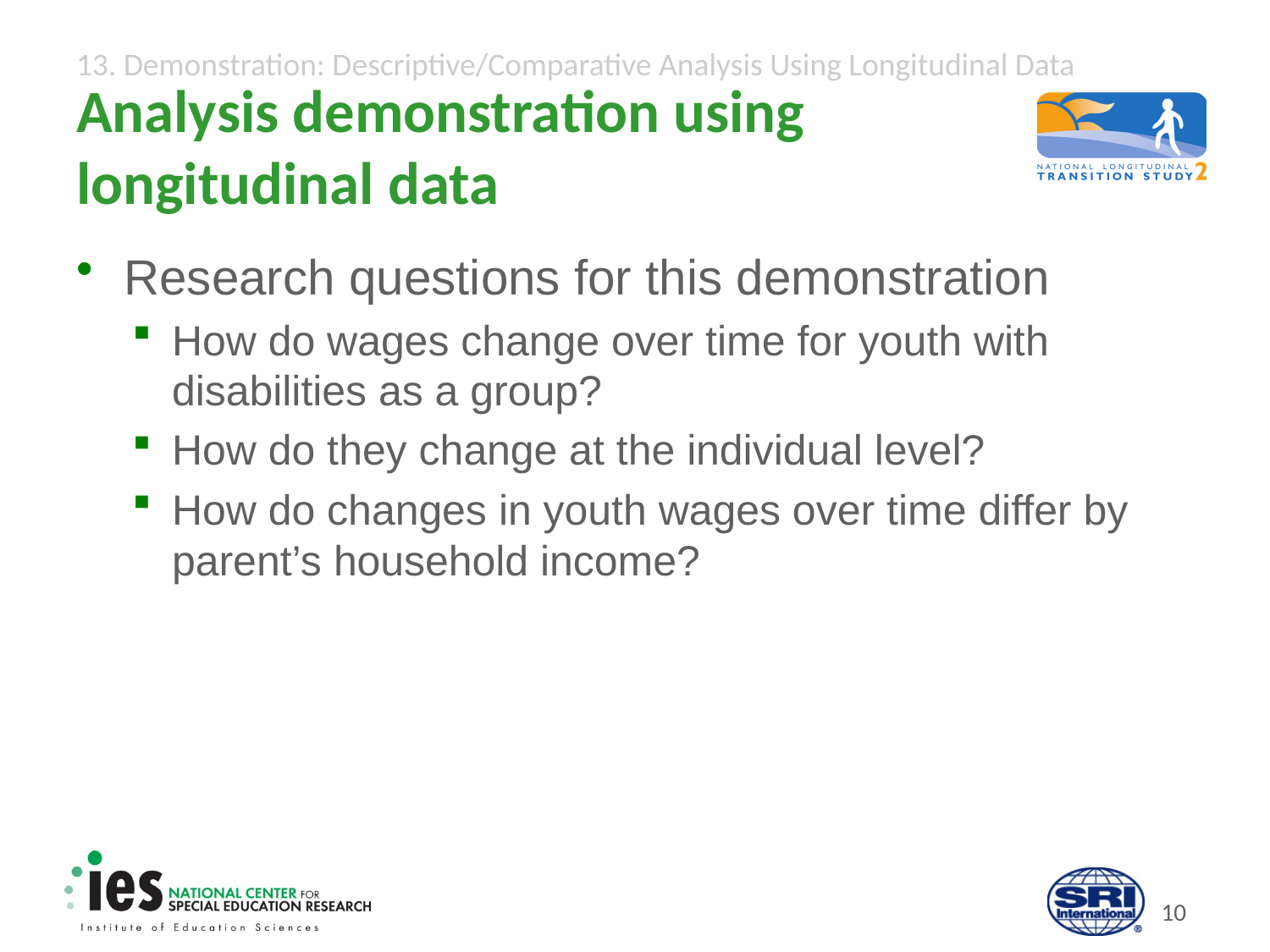

# Analysis demonstration using longitudinal data
Research questions for this demonstration
How do wages change over time for youth with disabilities as a group?
How do they change at the individual level?
How do changes in youth wages over time differ by parent’s household income?
10